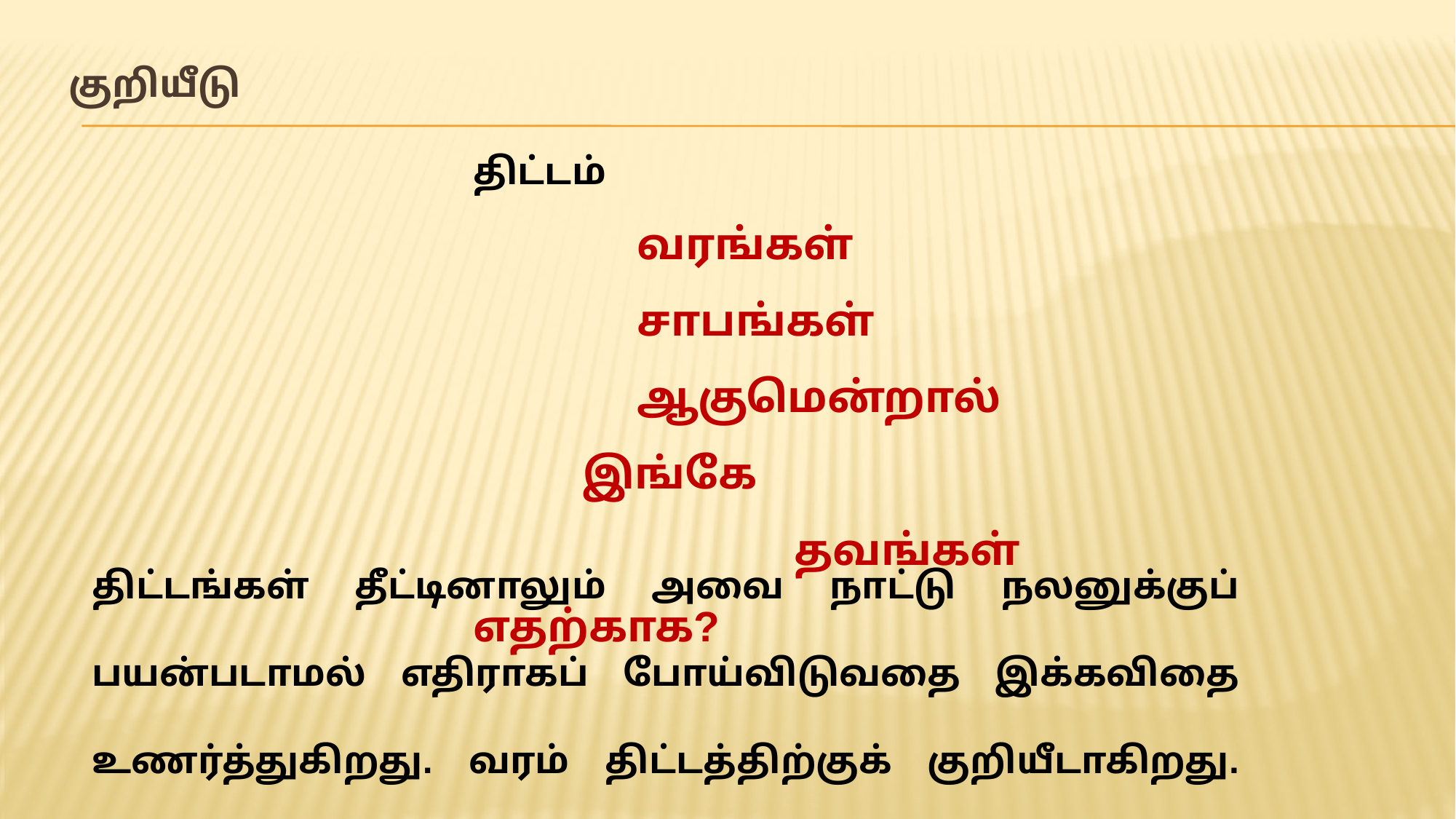

# குறியீடு
திட்டம்
வரங்கள்
சாபங்கள்
ஆகுமென்றால் இங்கே
                        தவங்கள் எதற்காக?
திட்டங்கள் தீட்டினாலும் அவை நாட்டு நலனுக்குப் பயன்படாமல் எதிராகப் போய்விடுவதை இக்கவிதை உணர்த்துகிறது. வரம் திட்டத்திற்குக் குறியீடாகிறது. சாபம் அதன் பயனற்ற விளைவுக்குக்  குறியீடாகிறது.